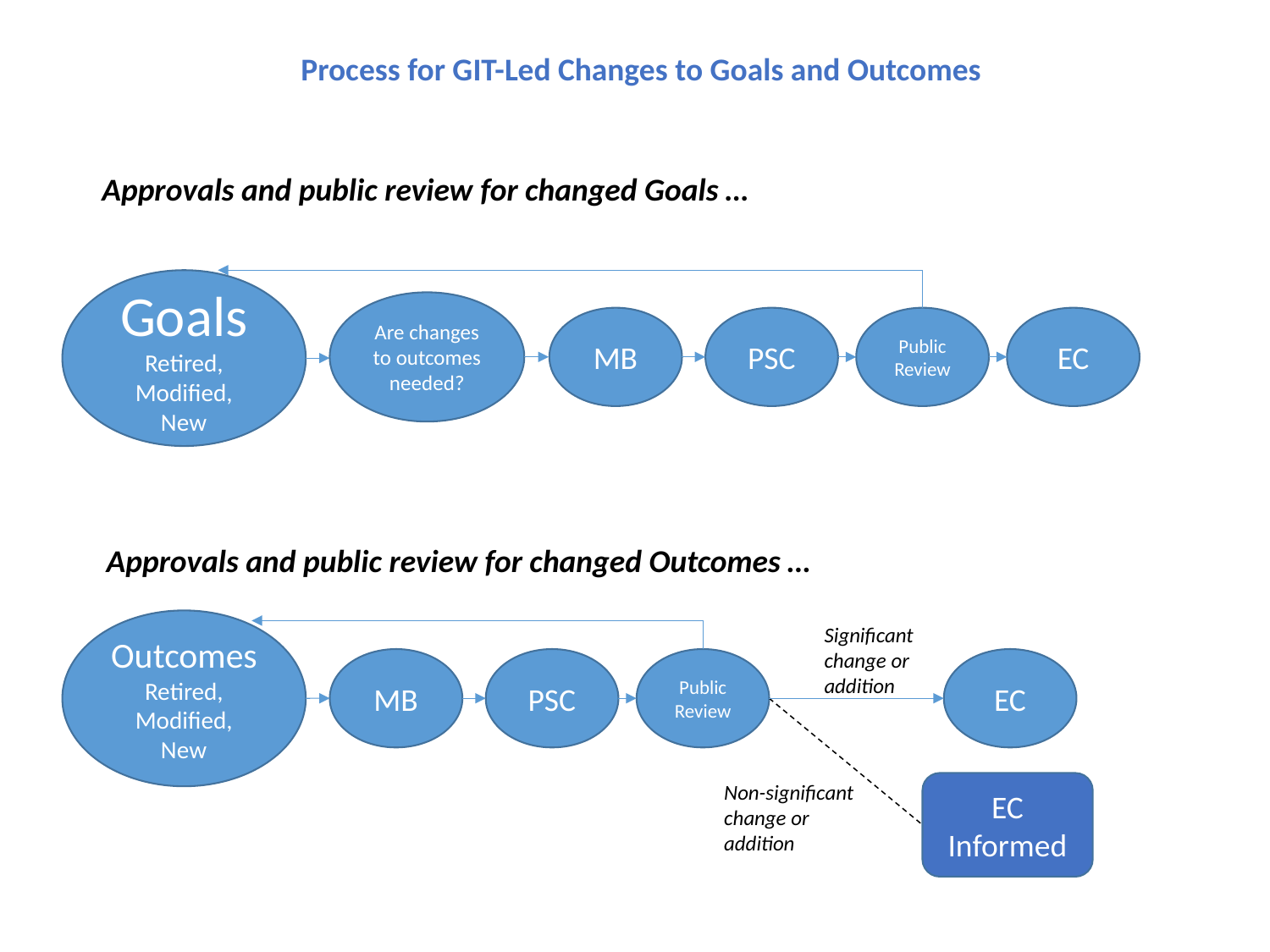

Process for GIT-Led Changes to Goals and Outcomes
Approvals and public review for changed Goals …
Goals
Retired, Modified, New
Are changes to outcomes needed?
MB
PSC
Public Review
EC
Approvals and public review for changed Outcomes …

Outcomes
Retired, Modified, New
Significant change or addition
MB
PSC
Public Review
EC
Non-significant change or addition
EC Informed